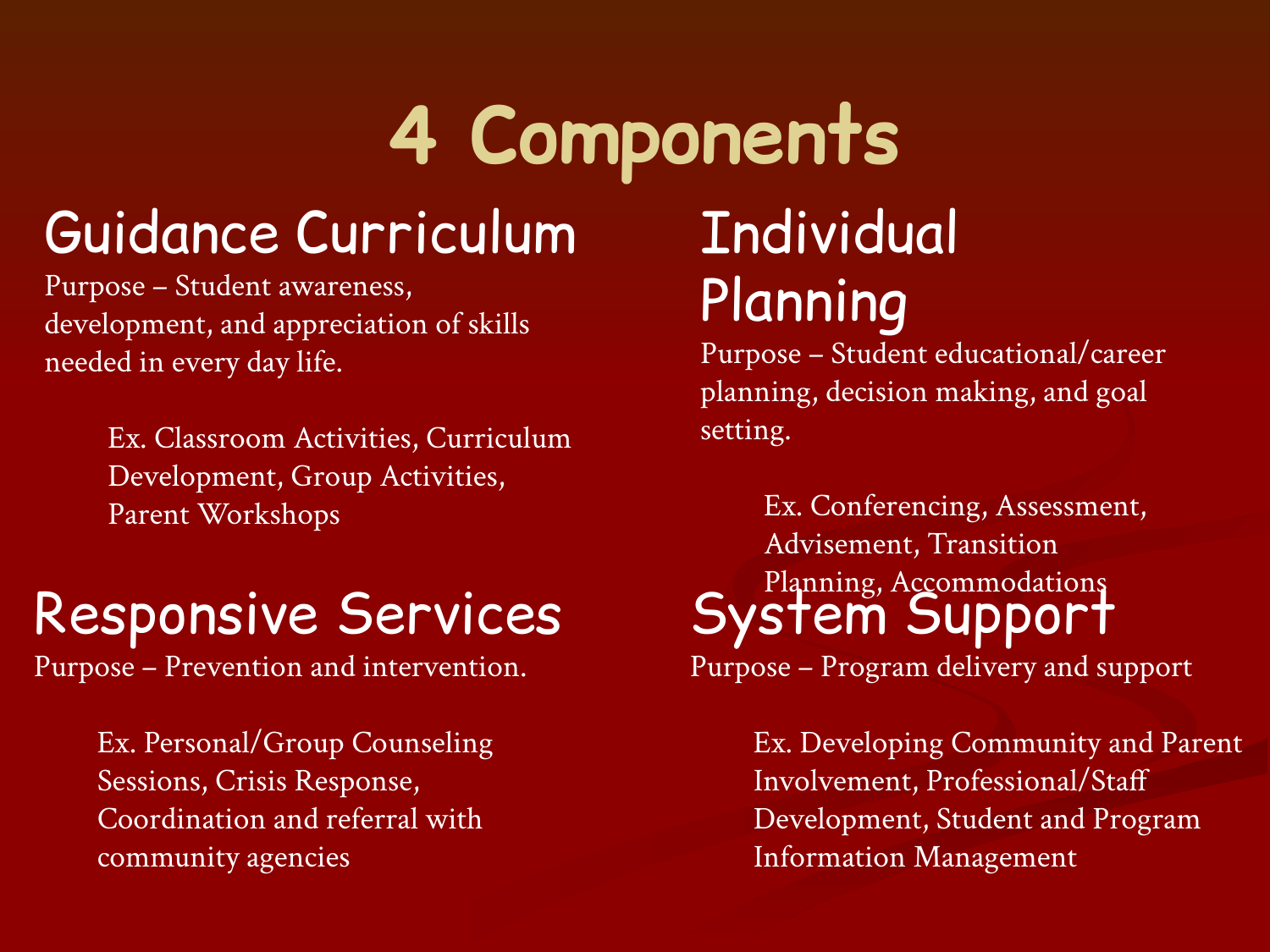

# 4 Components
Guidance Curriculum
Purpose – Student awareness, development, and appreciation of skills needed in every day life.

Ex. Classroom Activities, Curriculum Development, Group Activities, Parent Workshops

Individual Planning
Purpose – Student educational/career planning, decision making, and goal setting.

Ex. Conferencing, Assessment, Advisement, Transition Planning, Accommodations

Responsive Services
Purpose – Prevention and intervention.

Ex. Personal/Group Counseling Sessions, Crisis Response, Coordination and referral with community agencies
System Support
Purpose – Program delivery and support

Ex. Developing Community and Parent Involvement, Professional/Staff Development, Student and Program Information Management